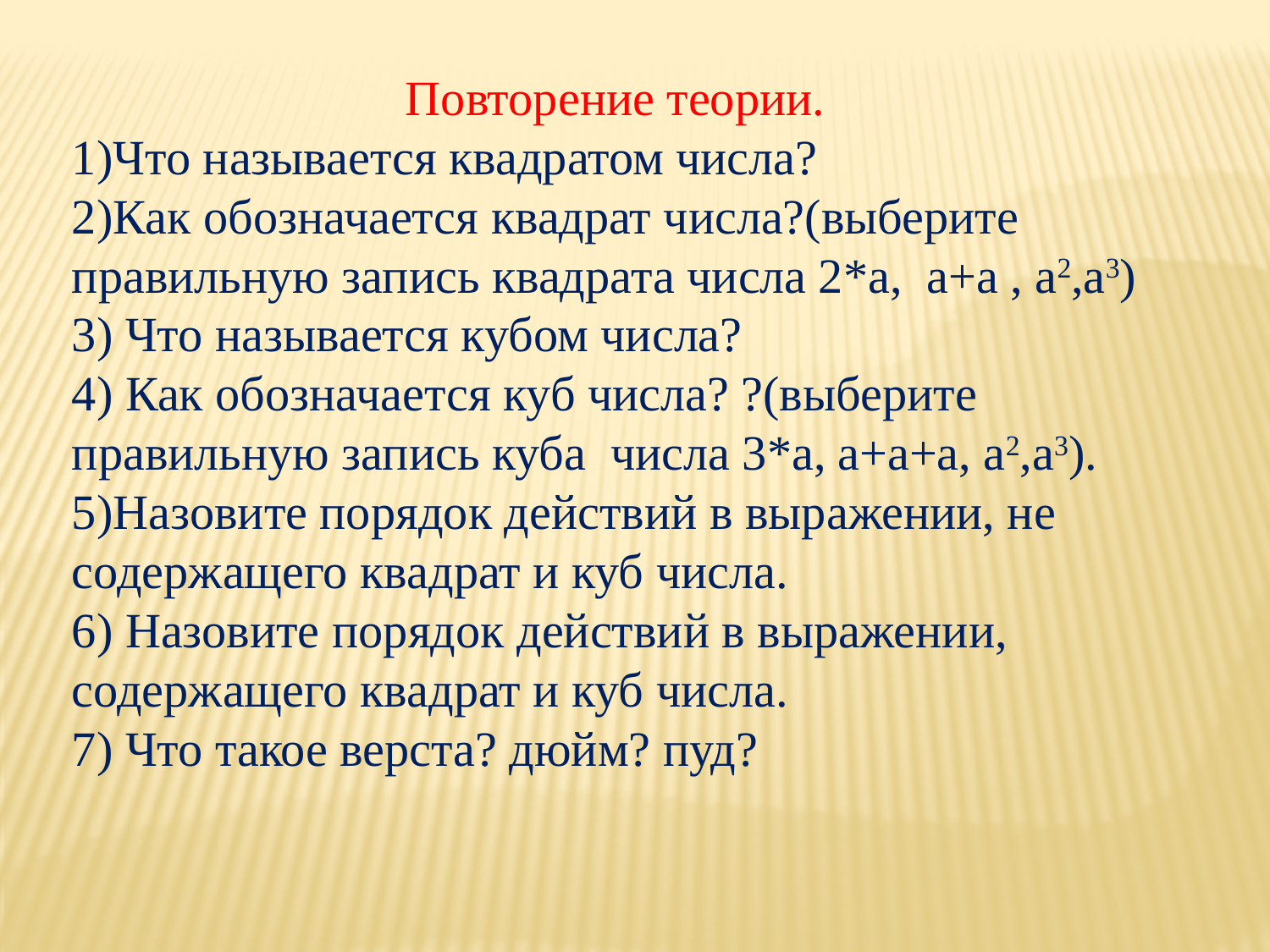

Повторение теории.
1)Что называется квадратом числа?
2)Как обозначается квадрат числа?(выберите правильную запись квадрата числа 2*а,  а+а , а2,а3)
3) Что называется кубом числа?
4) Как обозначается куб числа? ?(выберите правильную запись куба  числа 3*а, а+а+а, а2,а3).
5)Назовите порядок действий в выражении, не содержащего квадрат и куб числа.
6) Назовите порядок действий в выражении, содержащего квадрат и куб числа.
7) Что такое верста? дюйм? пуд?